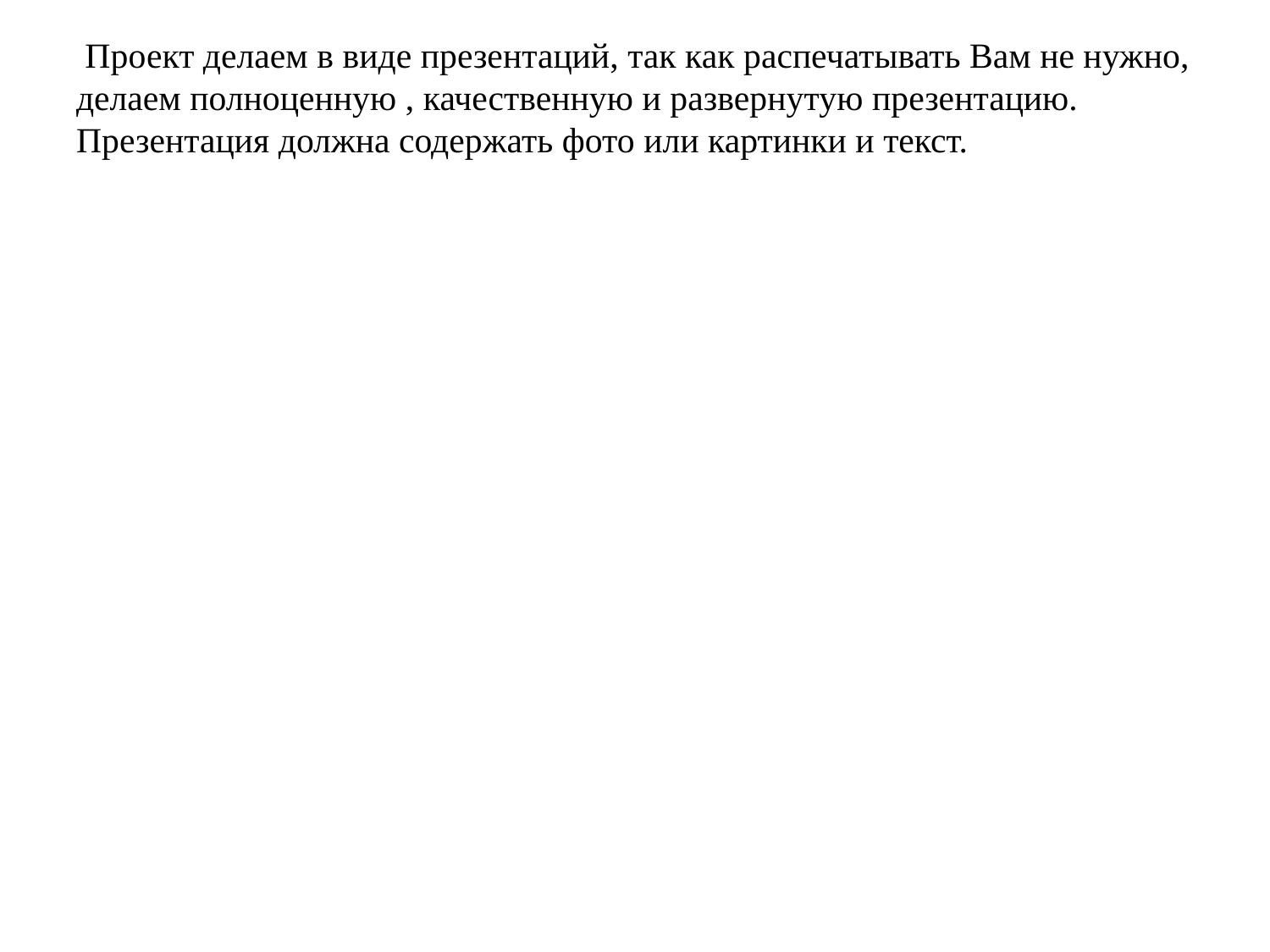

Проект делаем в виде презентаций, так как распечатывать Вам не нужно, делаем полноценную , качественную и развернутую презентацию. Презентация должна содержать фото или картинки и текст.